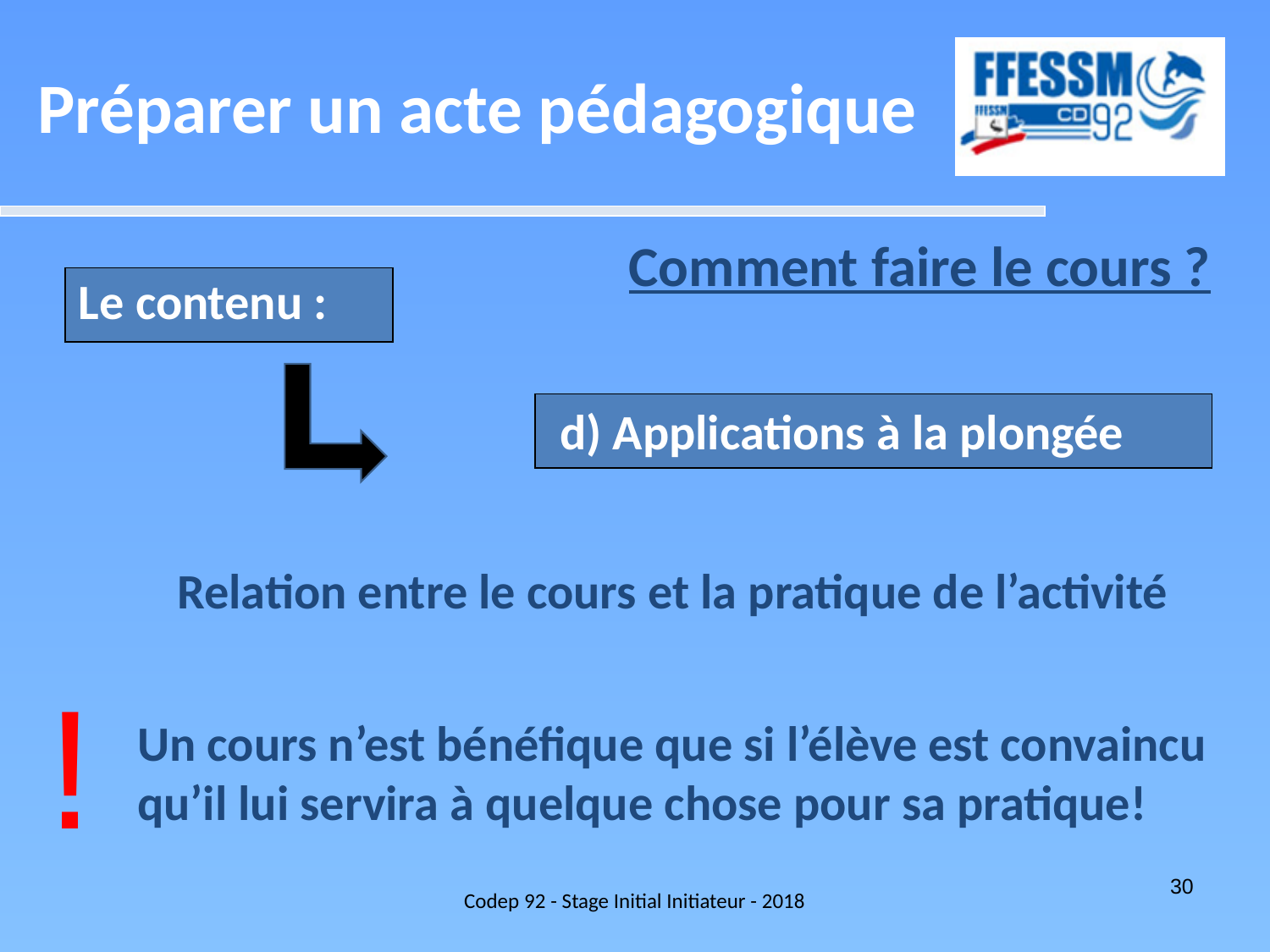

Préparer un acte pédagogique
Comment faire le cours ?
Le contenu :

d) Applications à la plongée
Relation entre le cours et la pratique de l’activité
!
Un cours n’est bénéfique que si l’élève est convaincu qu’il lui servira à quelque chose pour sa pratique!
Codep 92 - Stage Initial Initiateur - 2018
30